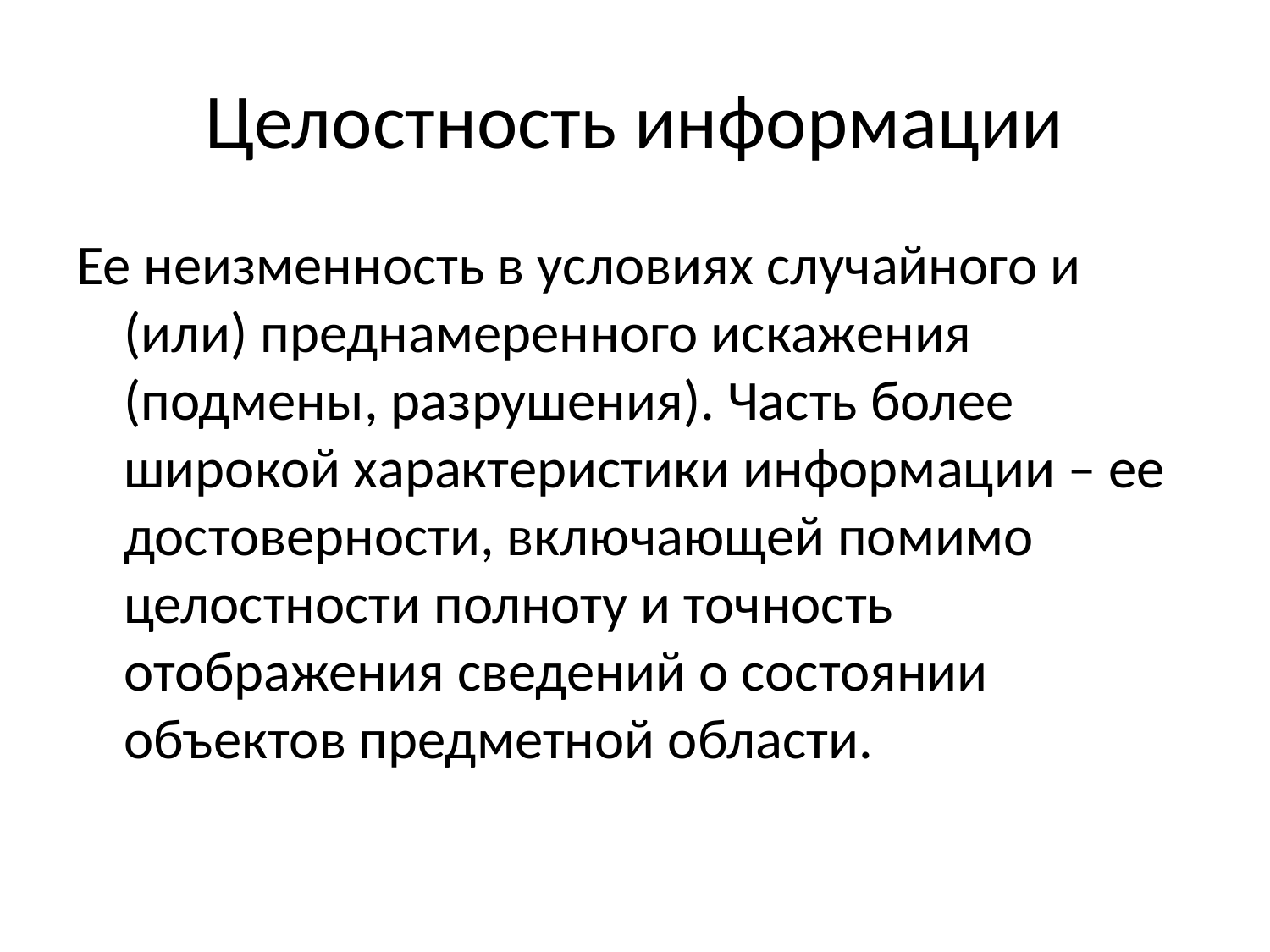

# Целостность информации
Ее неизменность в условиях случайного и (или) преднамеренного искажения (подмены, разрушения). Часть более широкой характеристики информации – ее достоверности, включающей помимо целостности полноту и точность отображения сведений о состоянии объектов предметной области.